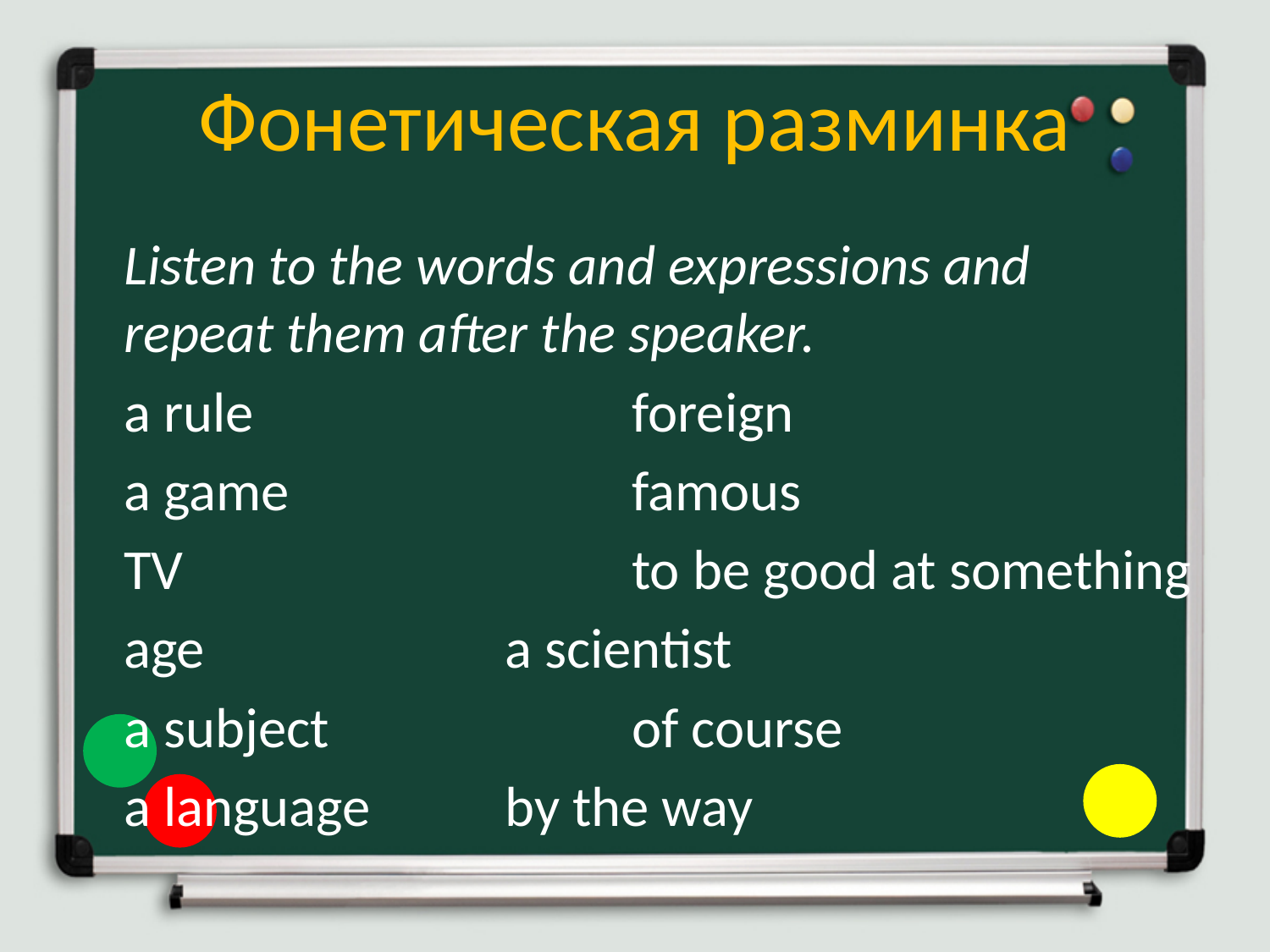

# Фонетическая разминка
	Listen to the words and expressions and repeat them after the speaker.
	a rule			foreign
	a game			famous
	TV				to be good at something
	age			a scientist
	a subject			of course
	a language		by the way